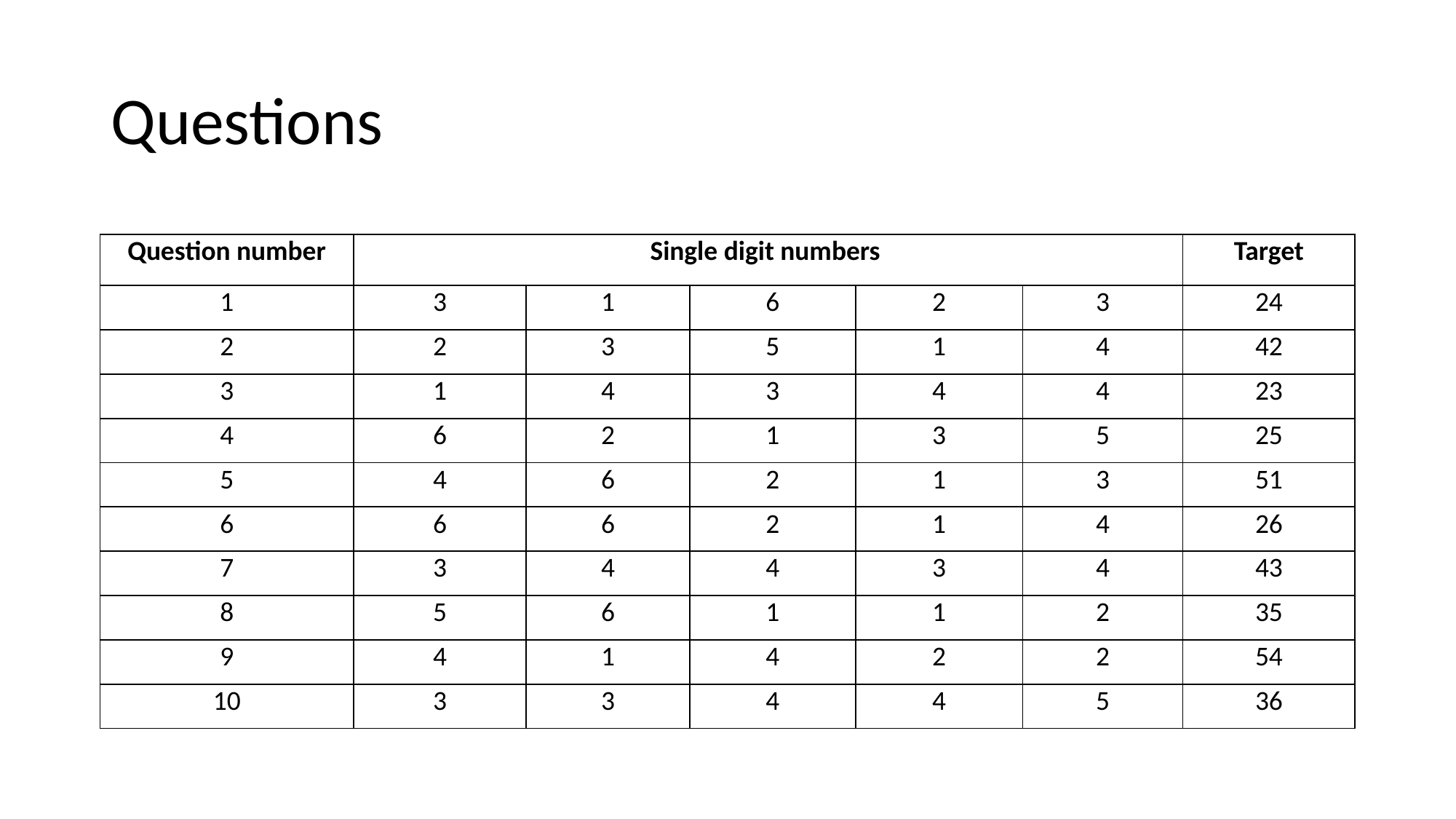

# Questions
| Question number | Single digit numbers |  |  |  |  | Target |
| --- | --- | --- | --- | --- | --- | --- |
| 1 | 3 | 1 | 6 | 2 | 3 | 24 |
| 2 | 2 | 3 | 5 | 1 | 4 | 42 |
| 3 | 1 | 4 | 3 | 4 | 4 | 23 |
| 4 | 6 | 2 | 1 | 3 | 5 | 25 |
| 5 | 4 | 6 | 2 | 1 | 3 | 51 |
| 6 | 6 | 6 | 2 | 1 | 4 | 26 |
| 7 | 3 | 4 | 4 | 3 | 4 | 43 |
| 8 | 5 | 6 | 1 | 1 | 2 | 35 |
| 9 | 4 | 1 | 4 | 2 | 2 | 54 |
| 10 | 3 | 3 | 4 | 4 | 5 | 36 |